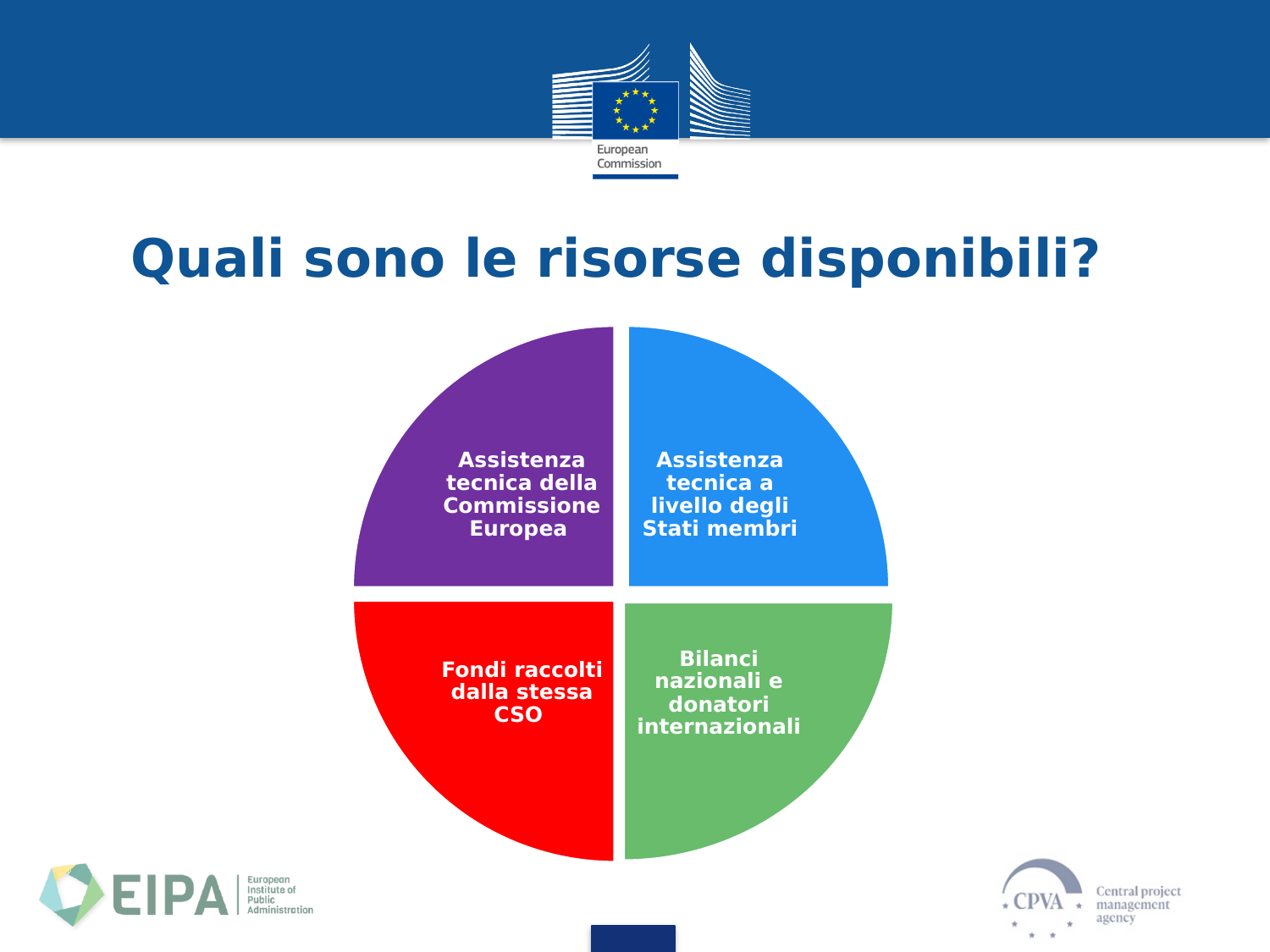

# Quali sono le risorse disponibili?
Assistenza tecnica della Commissione Europea
Assistenza tecnica a livello degli Stati membri
Bilanci nazionali e donatori internazionali
Fondi raccolti dalla stessa CSO